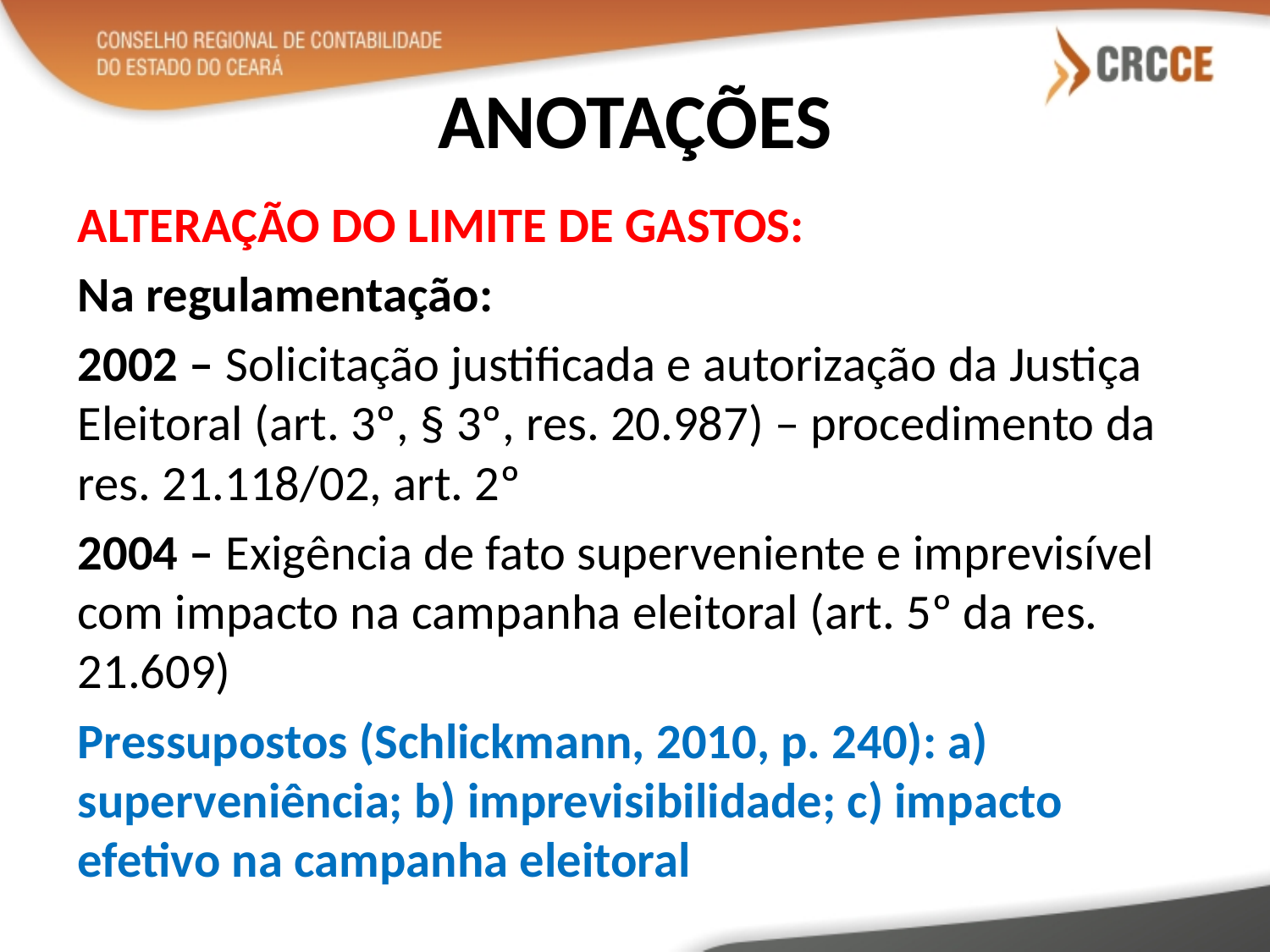

# ANOTAÇÕES
ALTERAÇÃO DO LIMITE DE GASTOS:
Na regulamentação:
2002 – Solicitação justificada e autorização da Justiça Eleitoral (art. 3º, § 3º, res. 20.987) – procedimento da res. 21.118/02, art. 2º
2004 – Exigência de fato superveniente e imprevisível com impacto na campanha eleitoral (art. 5º da res. 21.609)
Pressupostos (Schlickmann, 2010, p. 240): a) superveniência; b) imprevisibilidade; c) impacto efetivo na campanha eleitoral